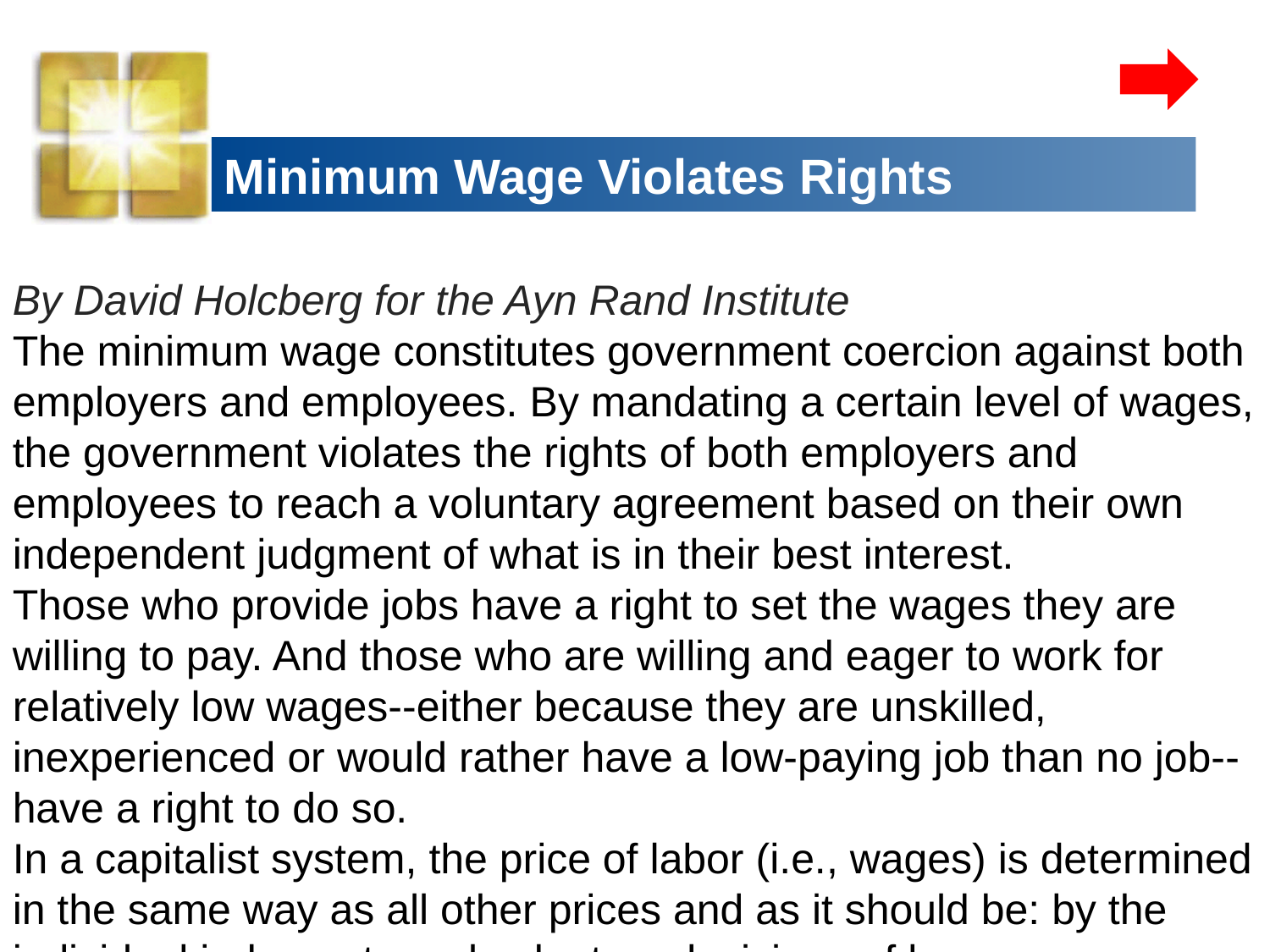

# Minimum Wage Violates Rights
By David Holcberg for the Ayn Rand Institute
The minimum wage constitutes government coercion against both employers and employees. By mandating a certain level of wages, the government violates the rights of both employers and employees to reach a voluntary agreement based on their own independent judgment of what is in their best interest.
Those who provide jobs have a right to set the wages they are willing to pay. And those who are willing and eager to work for relatively low wages--either because they are unskilled, inexperienced or would rather have a low-paying job than no job--have a right to do so.
In a capitalist system, the price of labor (i.e., wages) is determined in the same way as all other prices and as it should be: by the individual judgments and voluntary decisions of buyers and sellers.